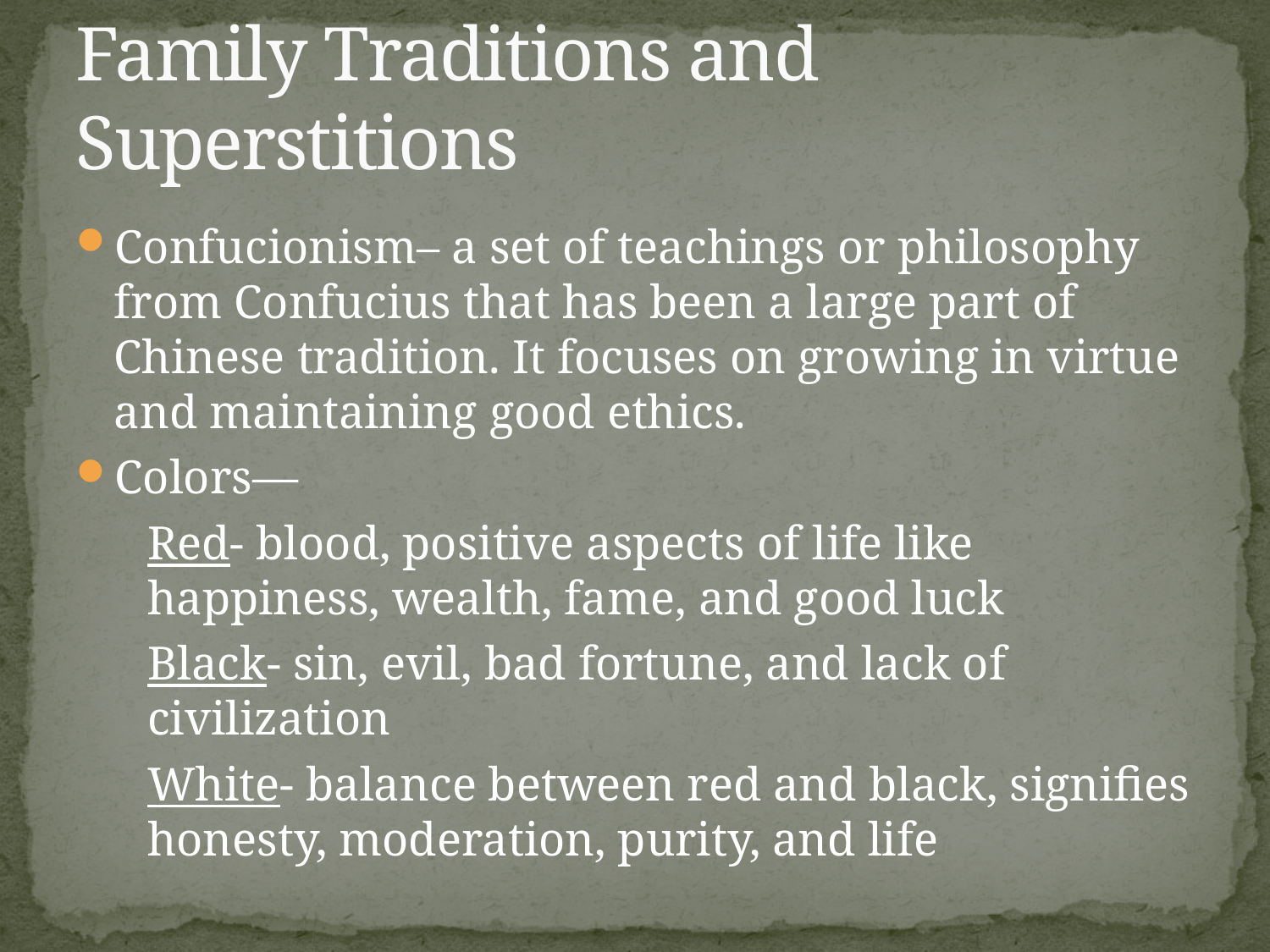

# Family Traditions and Superstitions
Confucionism– a set of teachings or philosophy from Confucius that has been a large part of Chinese tradition. It focuses on growing in virtue and maintaining good ethics.
Colors—
	Red- blood, positive aspects of life like happiness, wealth, fame, and good luck
	Black- sin, evil, bad fortune, and lack of civilization
	White- balance between red and black, signifies honesty, moderation, purity, and life